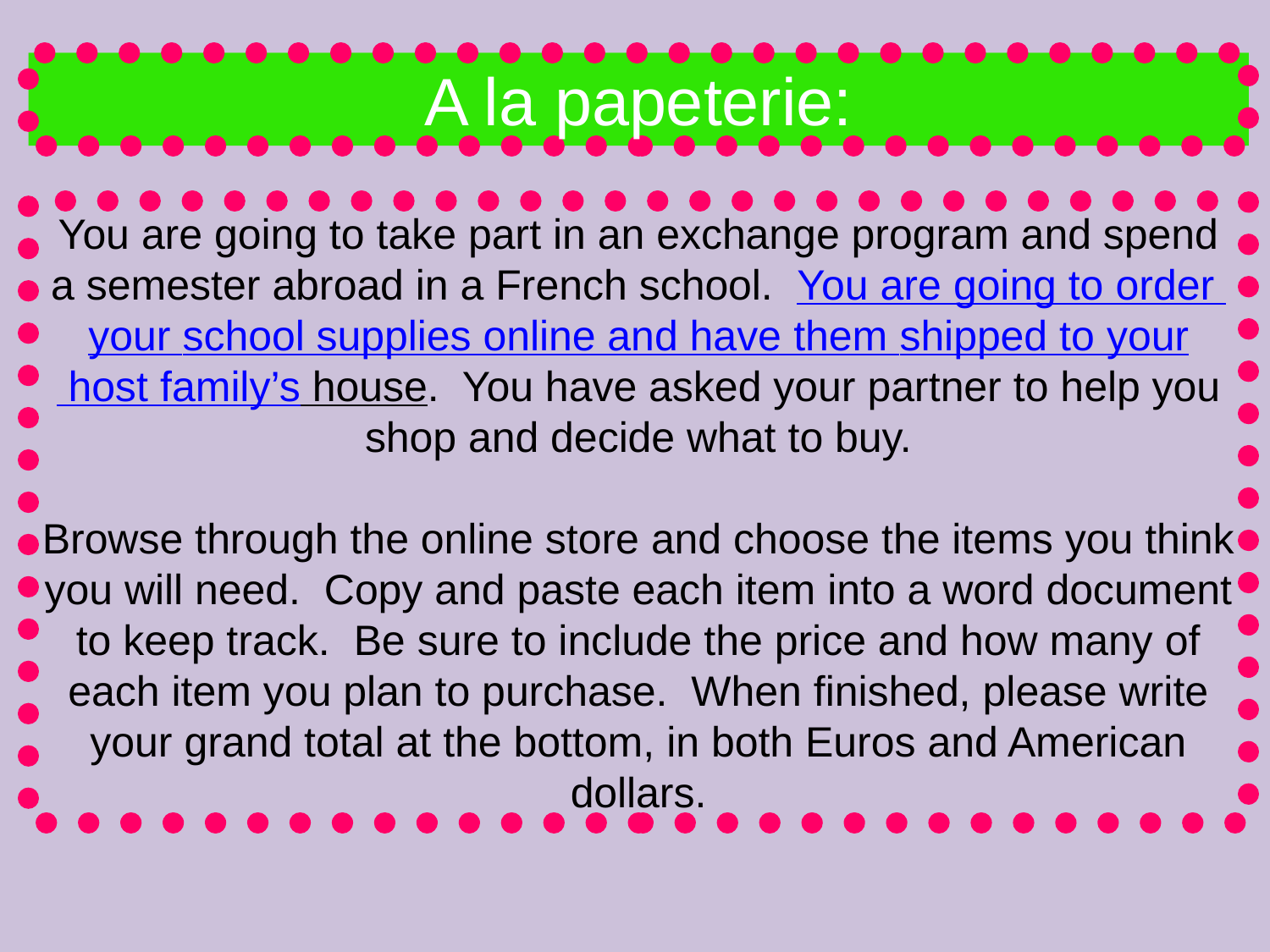

A la papeterie:
You are going to take part in an exchange program and spend a semester abroad in a French school.  You are going to order your school supplies online and have them shipped to your host family’s house.  You have asked your partner to help you shop and decide what to buy.

Browse through the online store and choose the items you think you will need.  Copy and paste each item into a word document to keep track.  Be sure to include the price and how many of each item you plan to purchase.  When finished, please write your grand total at the bottom, in both Euros and American dollars.